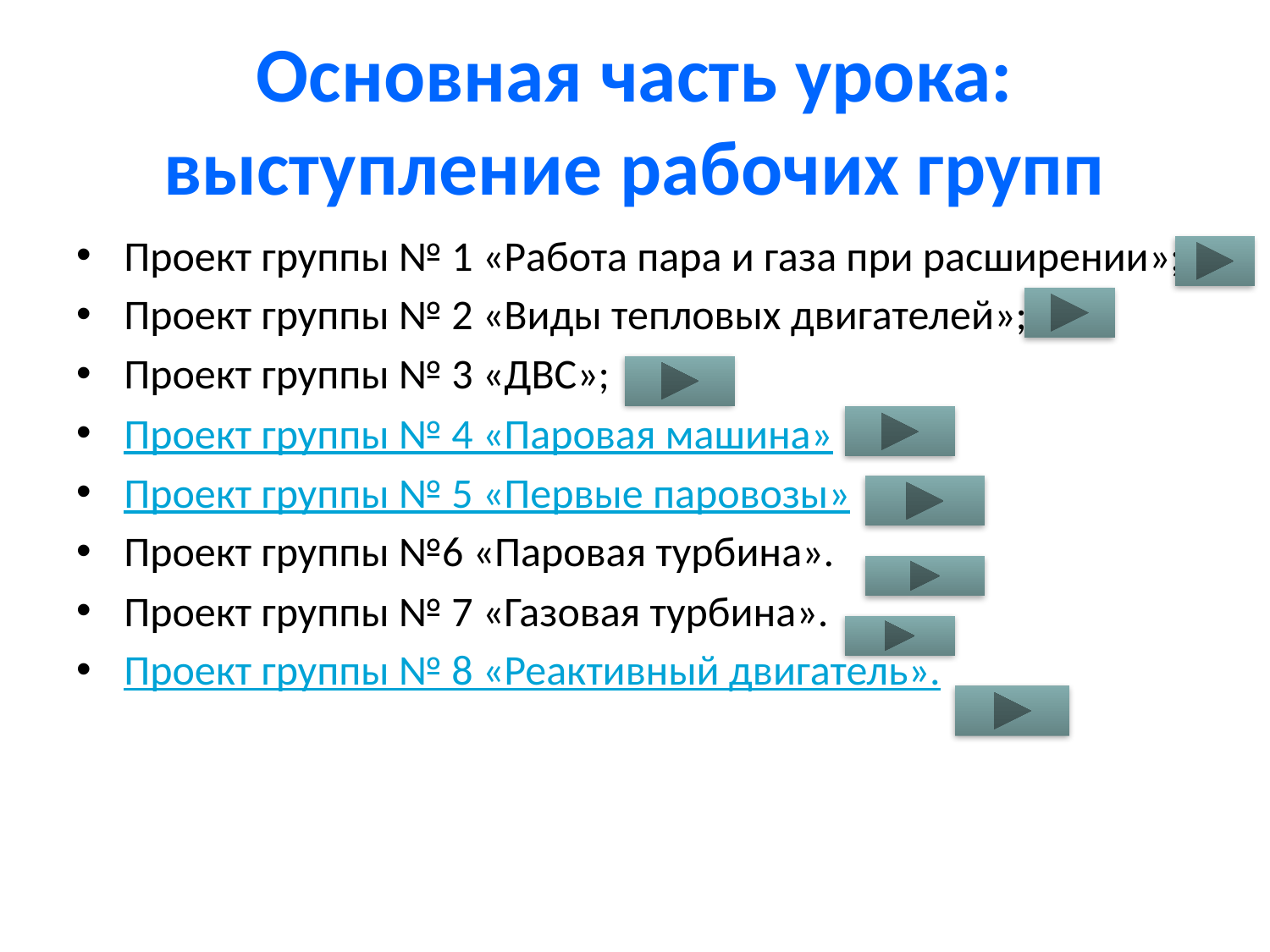

# Основная часть урока: выступление рабочих групп
Проект группы № 1 «Работа пара и газа при расширении»;
Проект группы № 2 «Виды тепловых двигателей»;
Проект группы № 3 «ДВС»;
Проект группы № 4 «Паровая машина»
Проект группы № 5 «Первые паровозы»
Проект группы №6 «Паровая турбина».
Проект группы № 7 «Газовая турбина».
Проект группы № 8 «Реактивный двигатель».